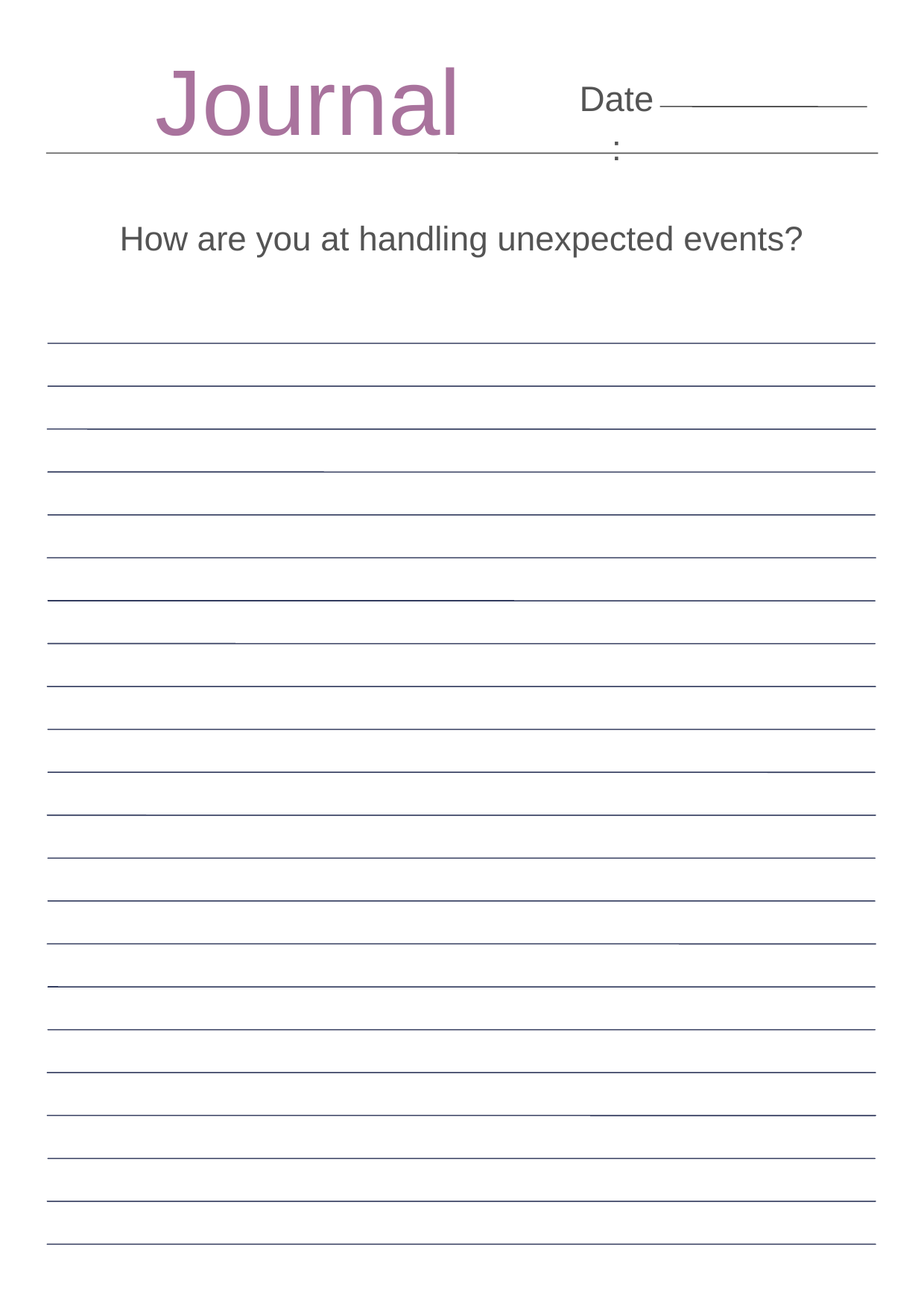

Journal
Date:

How are you at handling unexpected events?